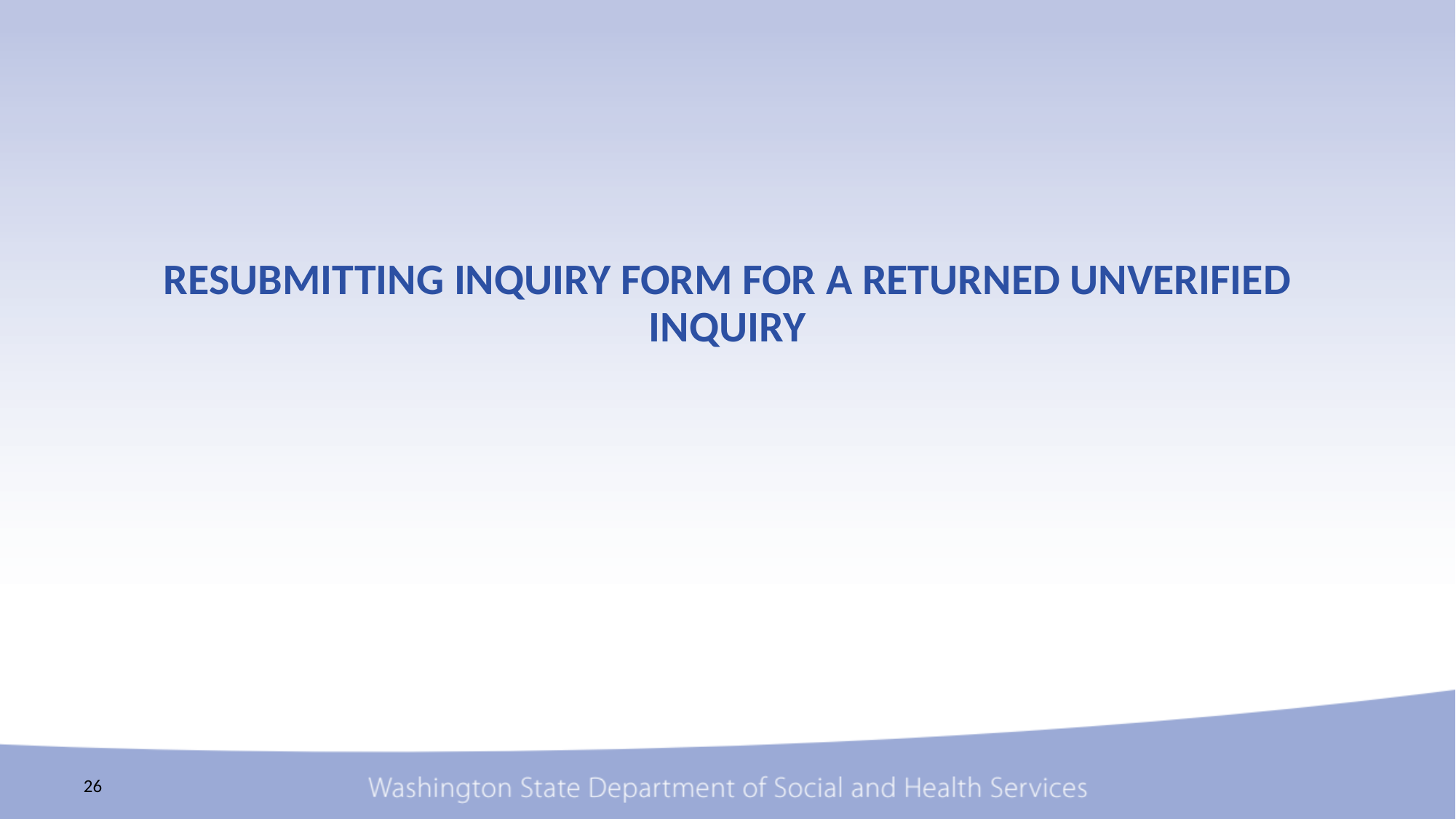

# RESUBMITTING INQUIRY FORM FOR A RETURNED UNVERIFIED INQUIRY
26